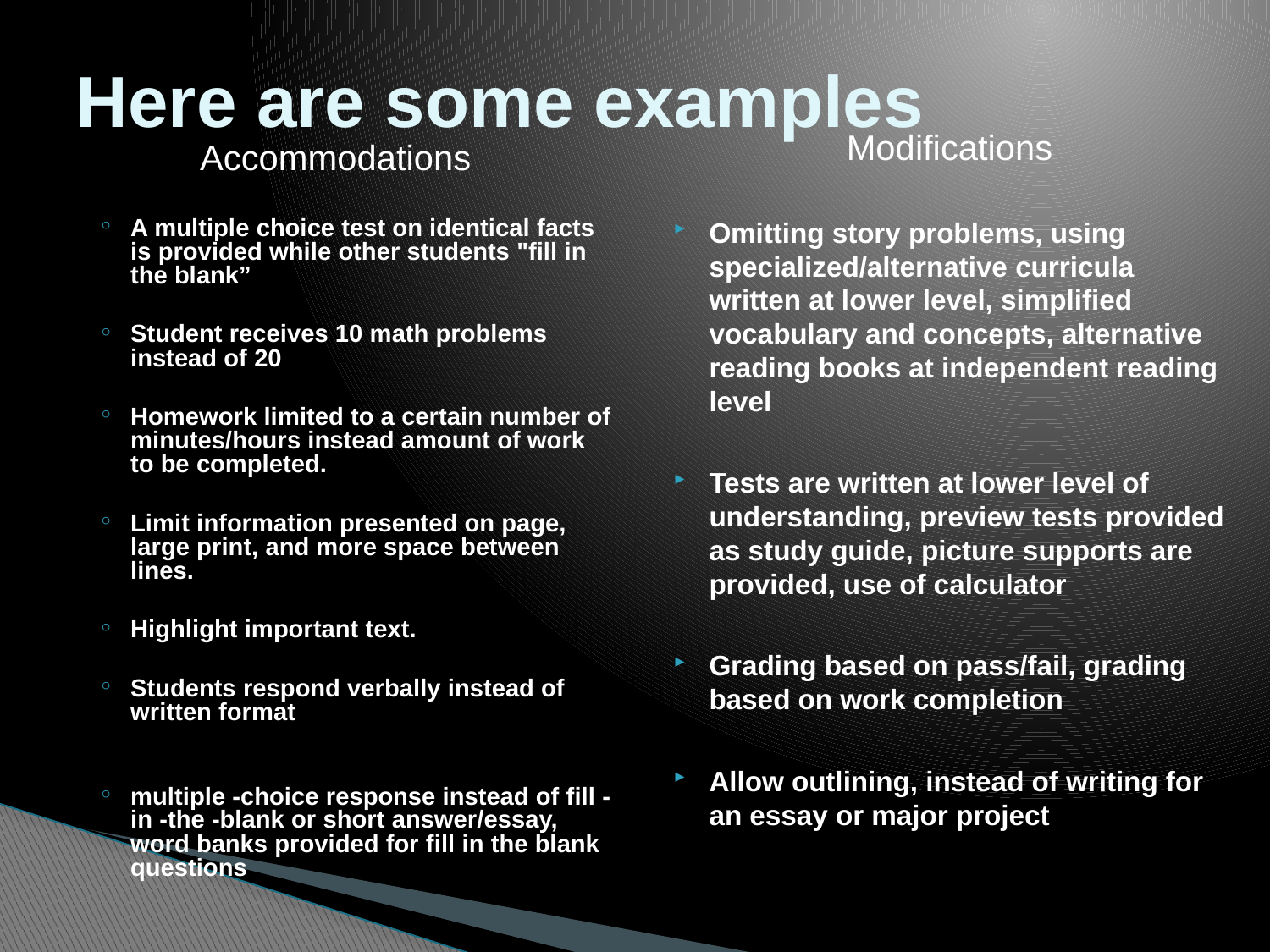

# Here are some examples
Modifications

Omitting story problems, using specialized/alternative curricula written at lower level, simplified vocabulary and concepts, alternative reading books at independent reading level

Tests are written at lower level of understanding, preview tests provided as study guide, picture supports are provided, use of calculator

Grading based on pass/fail, grading based on work completion

Allow outlining, instead of writing for an essay or major project

Accommodations

A multiple choice test on identical facts is provided while other students "fill in the blank”

Student receives 10 math problems instead of 20

Homework limited to a certain number of minutes/hours instead amount of work to be completed.

Limit information presented on page, large print, and more space between lines.

Highlight important text.

Students respond verbally instead of  written format

multiple -choice response instead of fill -in -the -blank or short answer/essay, word banks provided for fill in the blank questions